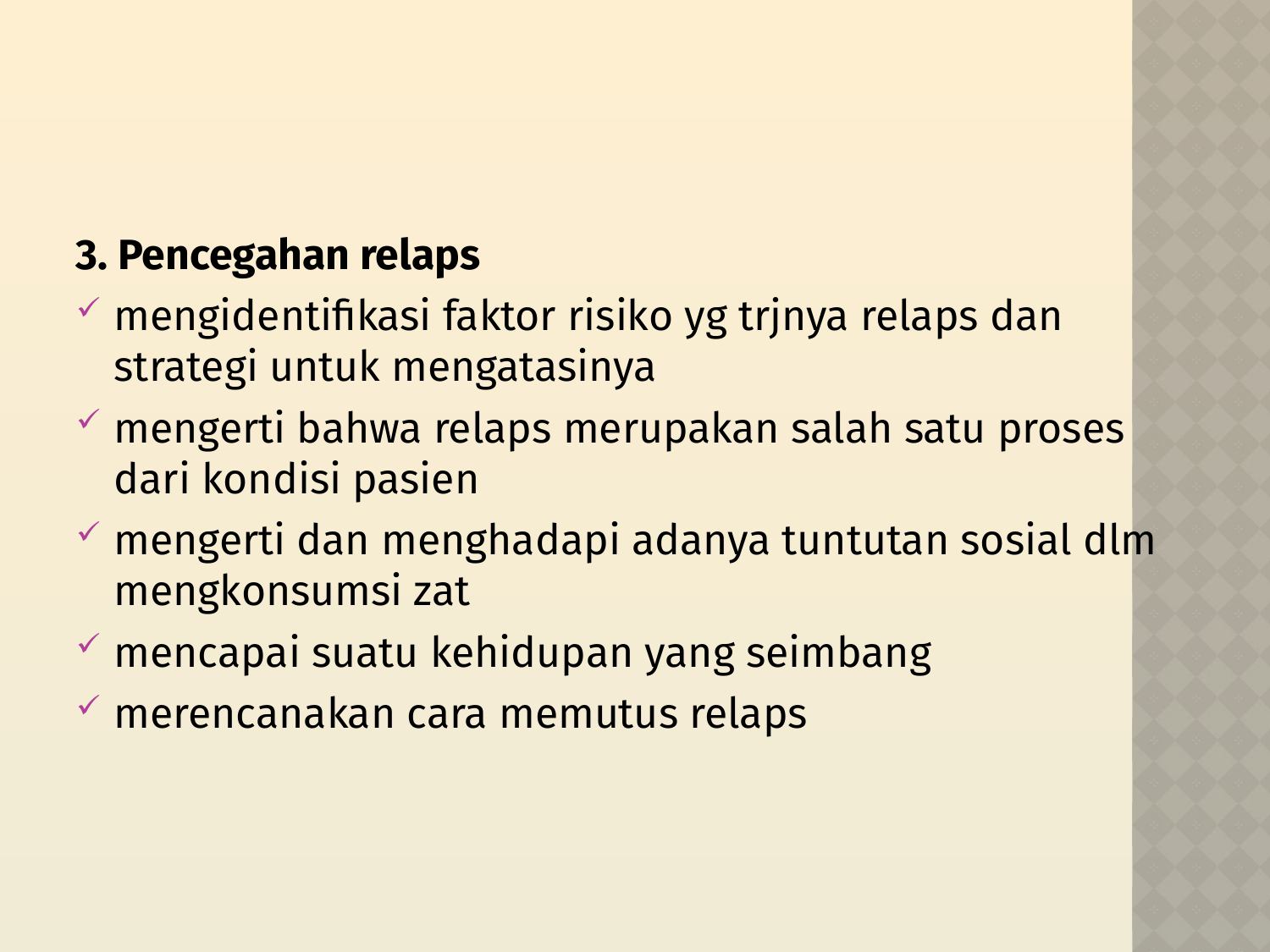

#
3. Pencegahan relaps
mengidentifikasi faktor risiko yg trjnya relaps dan strategi untuk mengatasinya
mengerti bahwa relaps merupakan salah satu proses dari kondisi pasien
mengerti dan menghadapi adanya tuntutan sosial dlm mengkonsumsi zat
mencapai suatu kehidupan yang seimbang
merencanakan cara memutus relaps